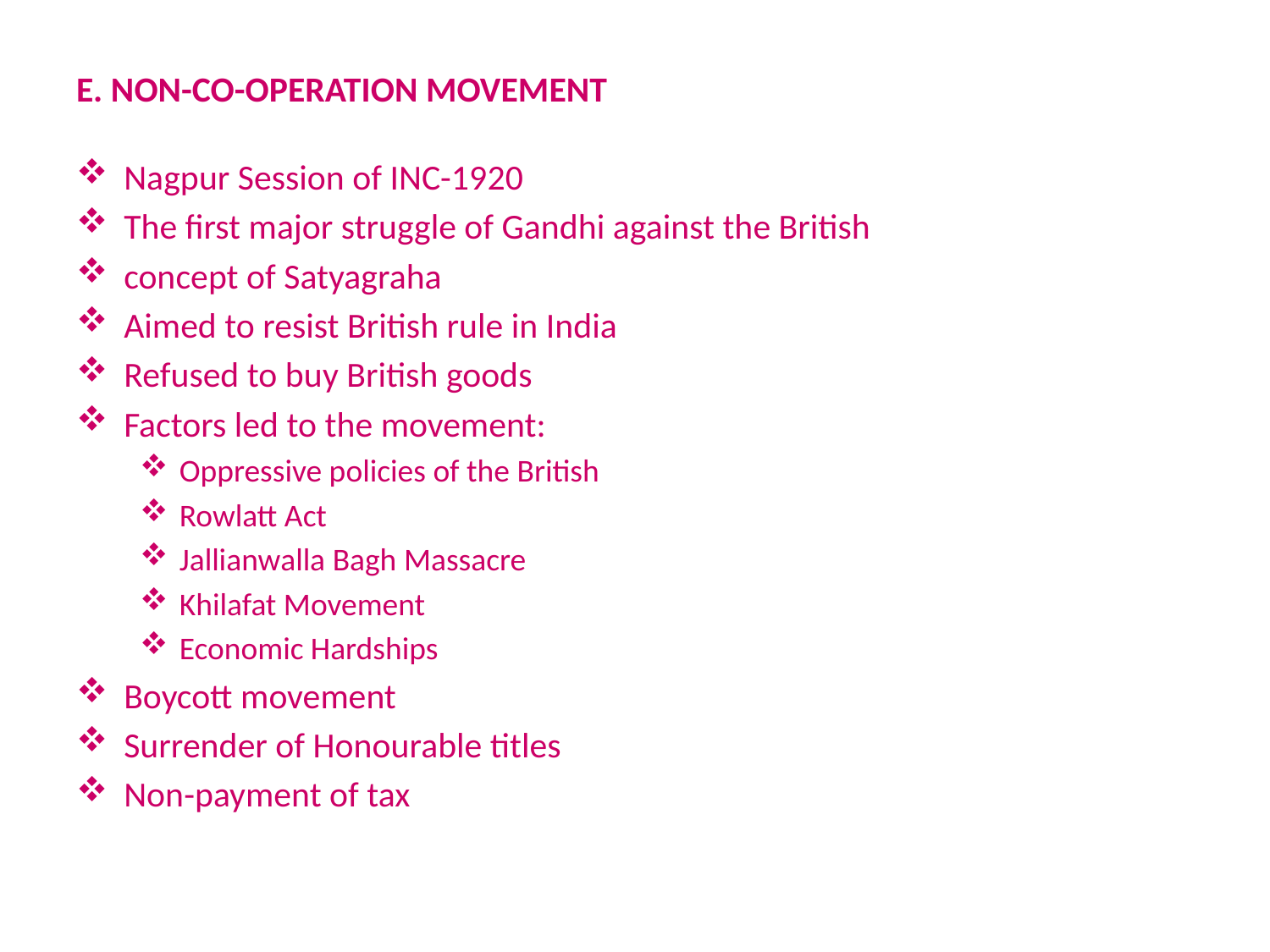

# E. NON-CO-OPERATION MOVEMENT
Nagpur Session of INC-1920
The first major struggle of Gandhi against the British
concept of Satyagraha
Aimed to resist British rule in India
Refused to buy British goods
Factors led to the movement:
Oppressive policies of the British
Rowlatt Act
Jallianwalla Bagh Massacre
Khilafat Movement
Economic Hardships
Boycott movement
Surrender of Honourable titles
Non-payment of tax